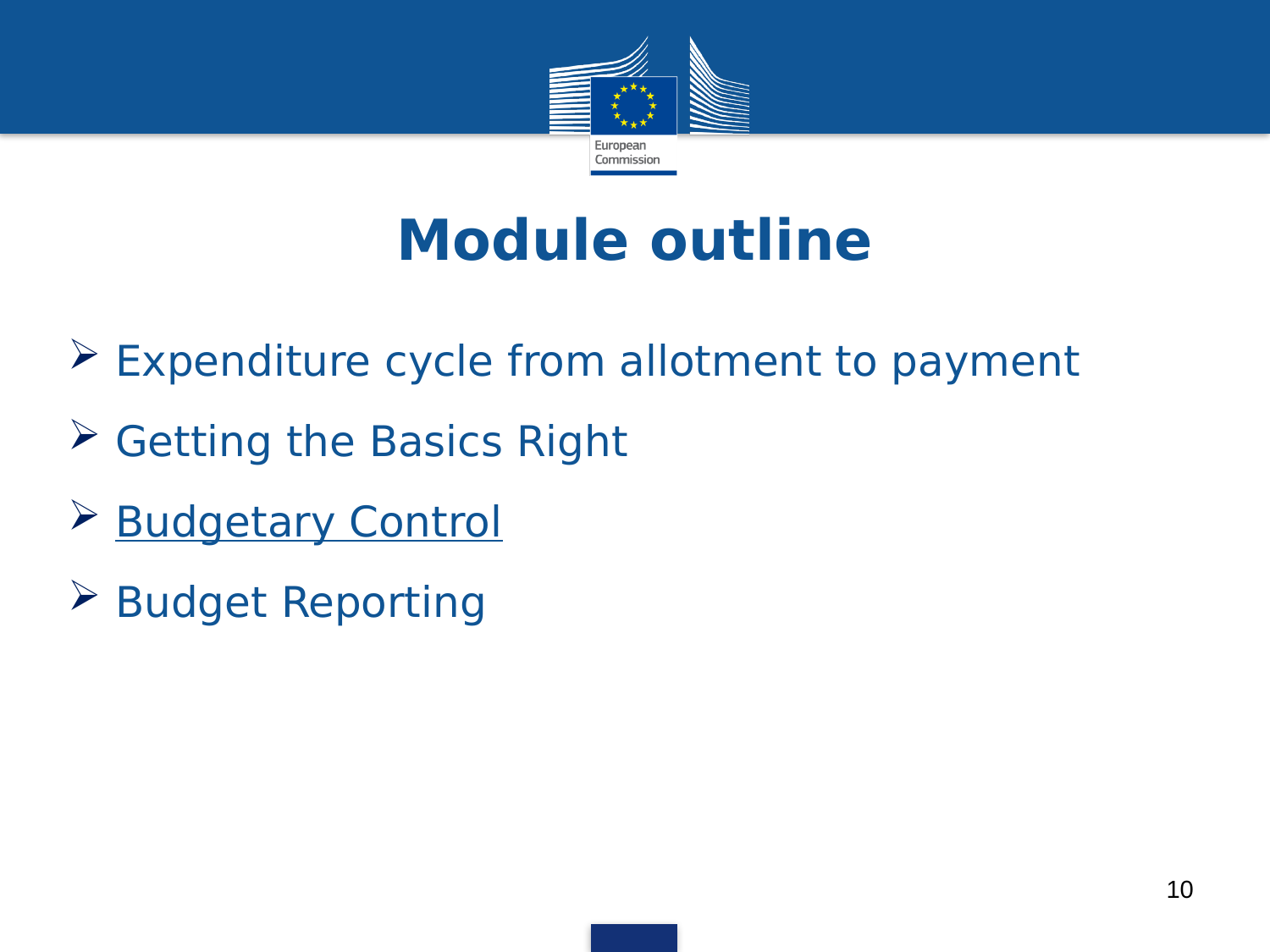

# Module outline
Expenditure cycle from allotment to payment
Getting the Basics Right
Budgetary Control
Budget Reporting
10